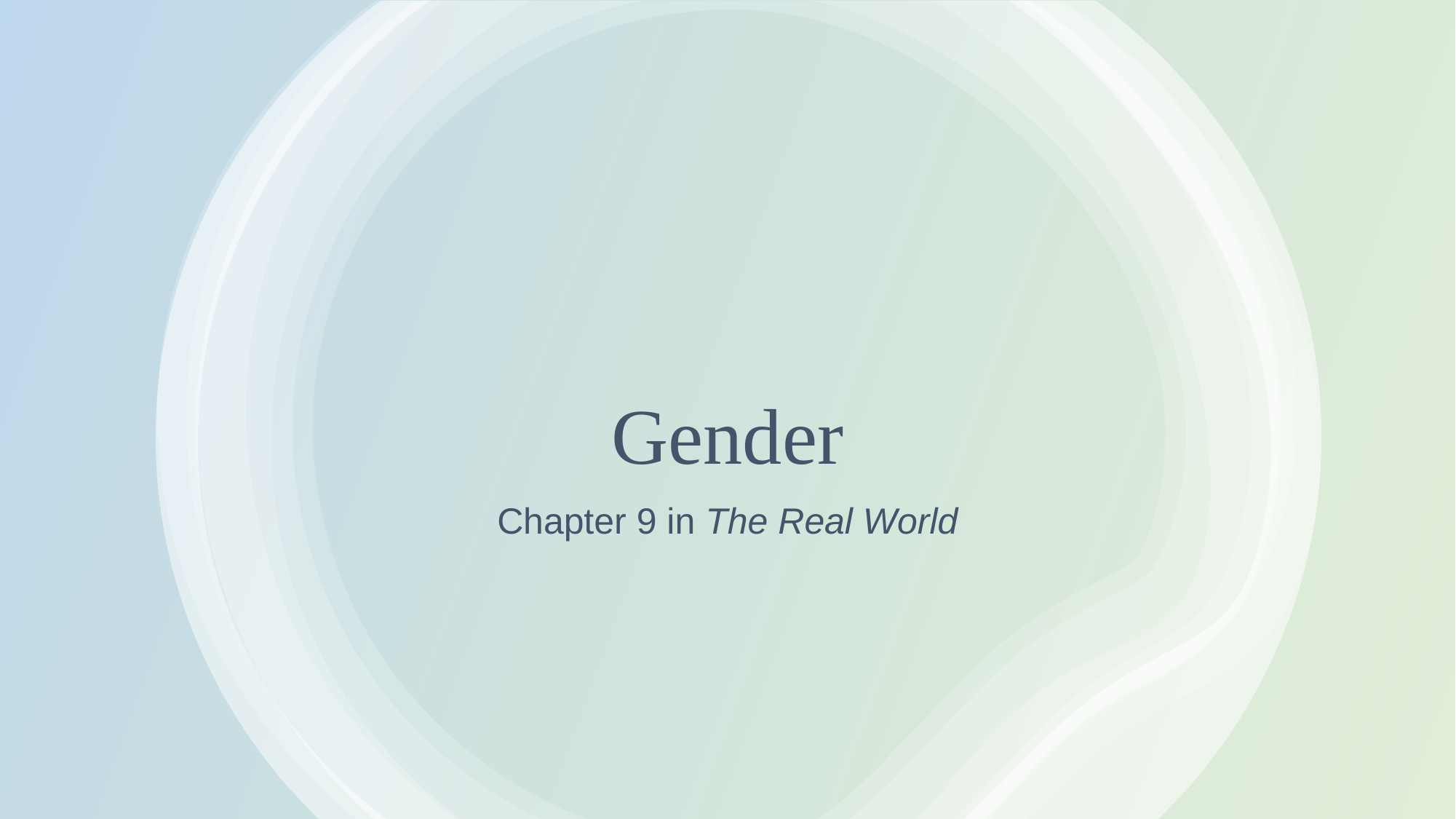

# Gender
Chapter 9 in The Real World